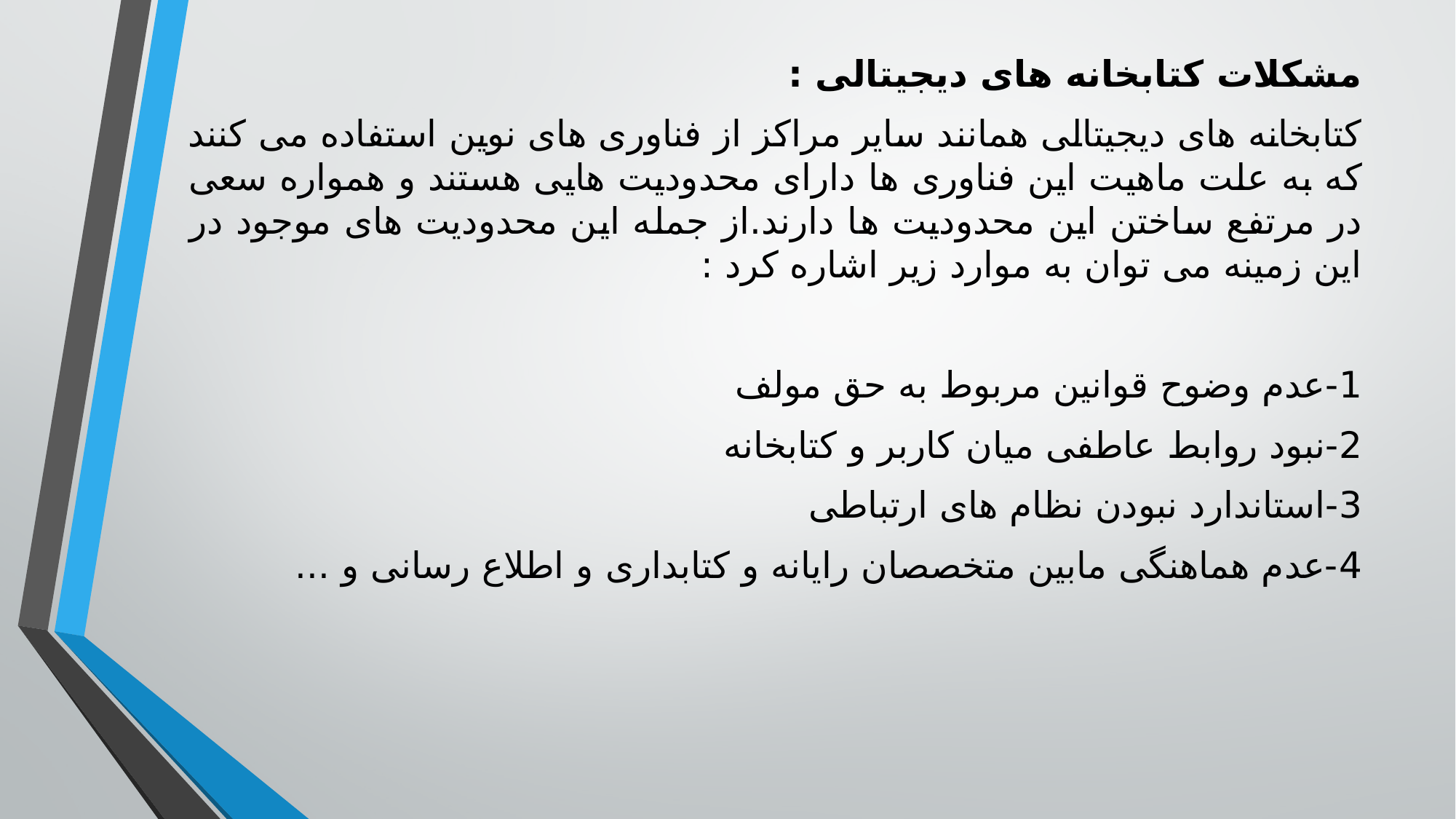

مشکلات کتابخانه های دیجیتالی :
کتابخانه های دیجیتالی همانند سایر مراکز از فناوری های نوین استفاده می کنند که به علت ماهیت این فناوری ها دارای محدودیت هایی هستند و همواره سعی در مرتفع ساختن این محدودیت ها دارند.از جمله این محدودیت های موجود در این زمینه می توان به موارد زیر اشاره کرد :

1-عدم وضوح قوانین مربوط به حق مولف
2-نبود روابط عاطفی میان کاربر و کتابخانه
3-استاندارد نبودن نظام های ارتباطی
4-عدم هماهنگی مابین متخصصان رایانه و کتابداری و اطلاع رسانی و ...